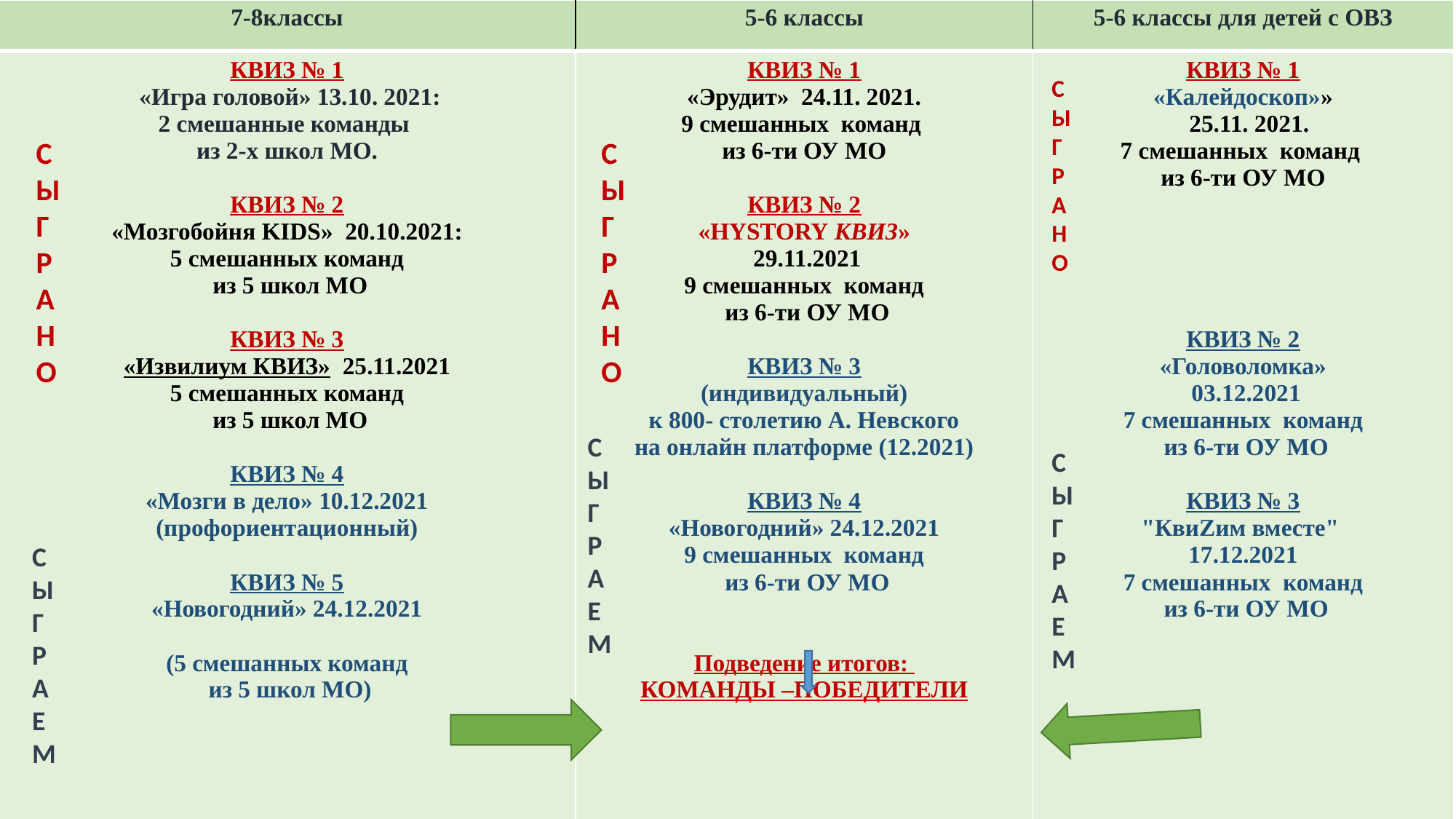

| 7-8классы | 5-6 классы | 5-6 классы для детей с ОВЗ |
| --- | --- | --- |
| КВИЗ № 1 «Игра головой» 13.10. 2021: 2 смешанные команды из 2-х школ МО. КВИЗ № 2 «Мозгобойня KIDS» 20.10.2021: 5 смешанных команд из 5 школ МО КВИЗ № 3 «Извилиум КВИЗ» 25.11.2021 5 смешанных команд из 5 школ МО КВИЗ № 4 «Мозги в дело» 10.12.2021 (профориентационный) КВИЗ № 5 «Новогодний» 24.12.2021 (5 смешанных команд из 5 школ МО) | КВИЗ № 1 «Эрудит» 24.11. 2021. 9 смешанных команд из 6-ти ОУ МО КВИЗ № 2 «HYSTORY КВИЗ» 29.11.2021 9 смешанных команд из 6-ти ОУ МО КВИЗ № 3 (индивидуальный) к 800- столетию А. Невского на онлайн платформе (12.2021) КВИЗ № 4 «Новогодний» 24.12.2021 9 смешанных команд из 6-ти ОУ МО Подведение итогов: КОМАНДЫ –ПОБЕДИТЕЛИ | КВИЗ № 1 «Калейдоскоп»» 25.11. 2021. 7 смешанных команд из 6-ти ОУ МО КВИЗ № 2 «Головоломка» 03.12.2021 7 смешанных команд из 6-ти ОУ МО КВИЗ № 3 "КвиZим вместе" 17.12.2021 7 смешанных команд из 6-ти ОУ МО |
#
С
Ы
Г
Р
А
Н
О
С
Ы
Г
Р
А
Н
О
С
Ы
Г
Р
А
Н
О
С
Ы
Г
Р
А
Е
М

С
Ы
Г
Р
А
Е
М

С
Ы
Г
Р
А
Е
М